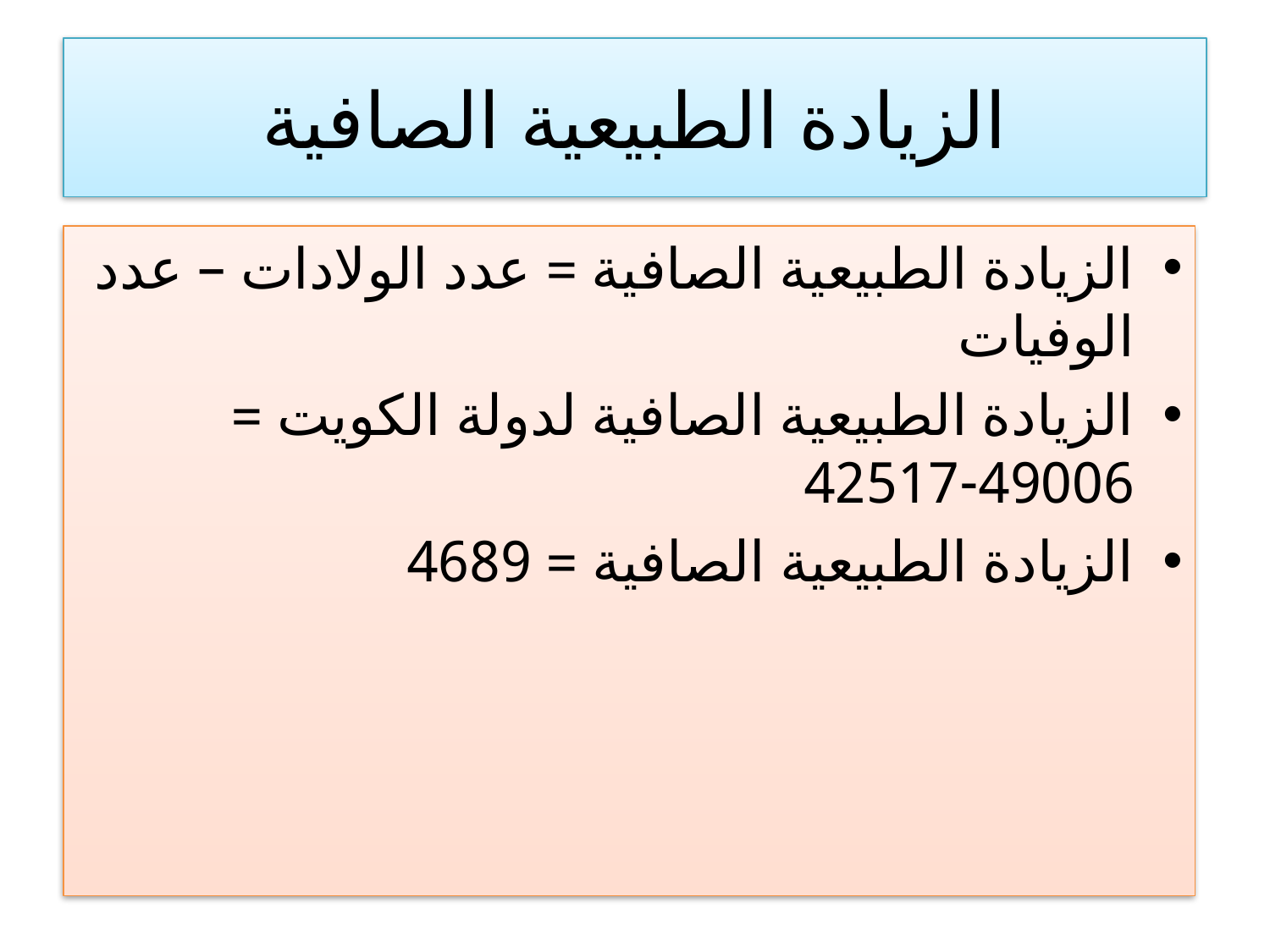

# الزيادة الطبيعية الصافية
الزيادة الطبيعية الصافية = عدد الولادات – عدد الوفيات
الزيادة الطبيعية الصافية لدولة الكويت = 49006-42517
الزيادة الطبيعية الصافية = 4689